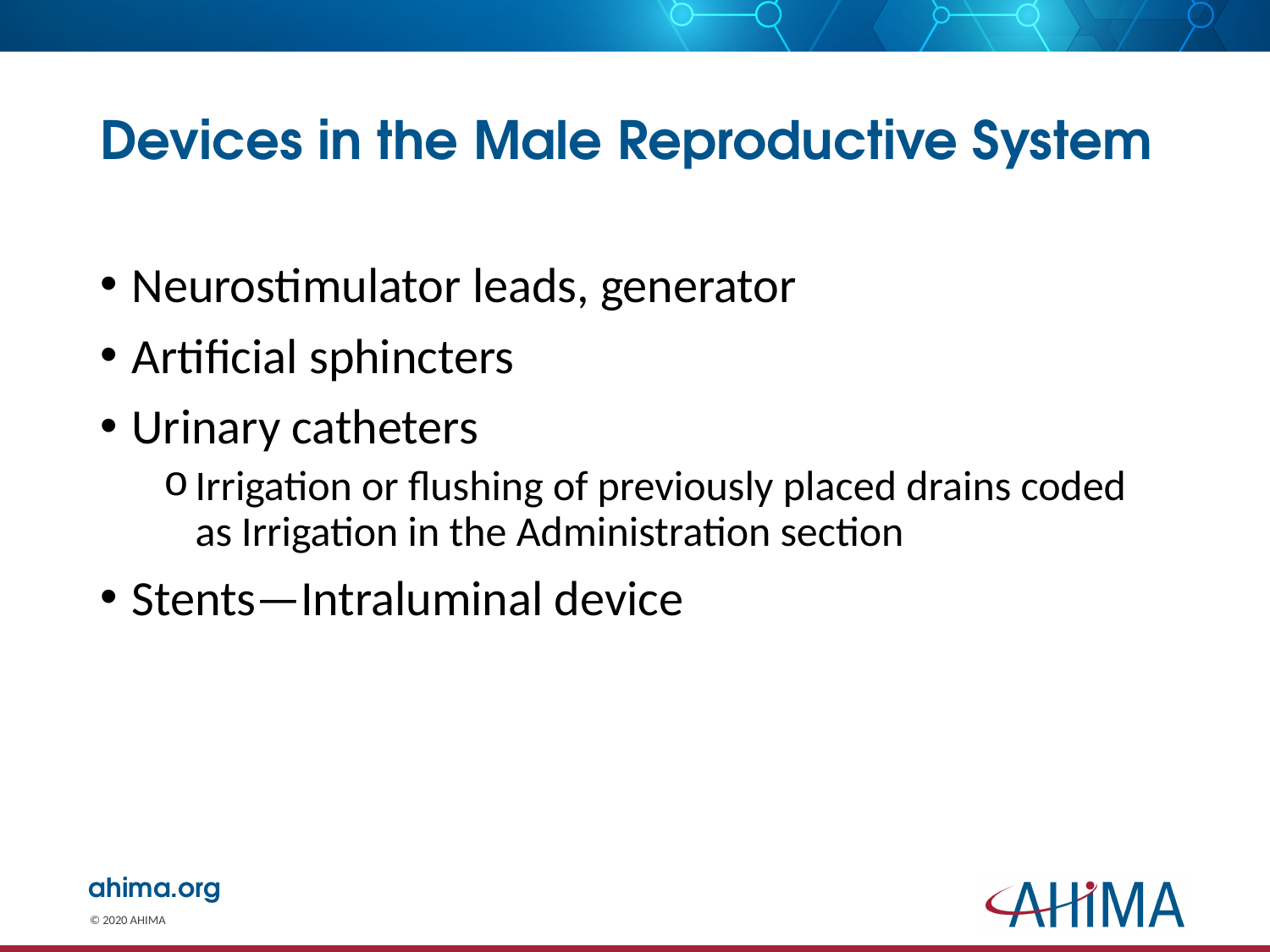

# Devices in the Male Reproductive System
Neurostimulator leads, generator
Artificial sphincters
Urinary catheters
Irrigation or flushing of previously placed drains coded as Irrigation in the Administration section
Stents—Intraluminal device